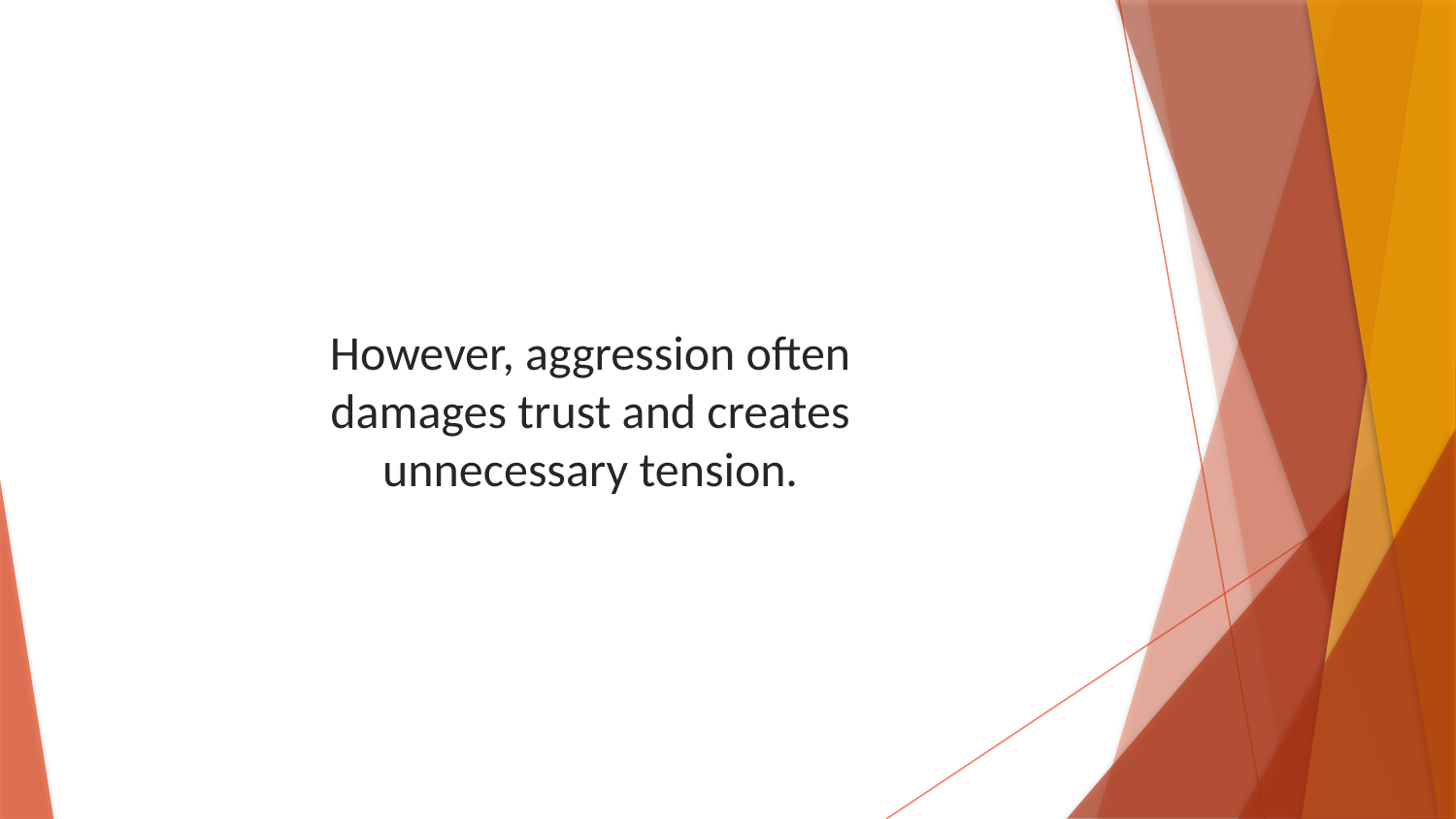

However, aggression often damages trust and creates unnecessary tension.